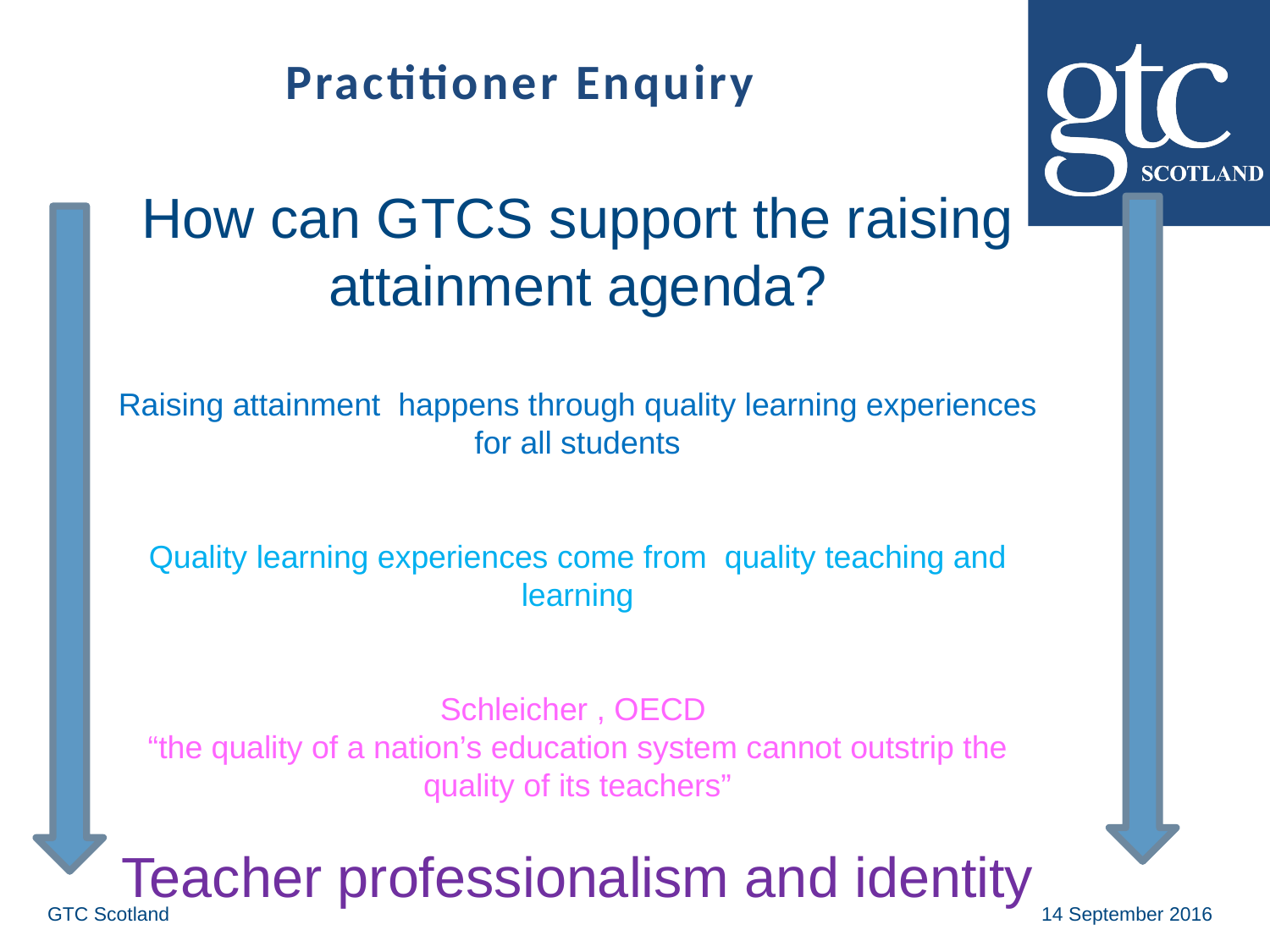

# Practitioner Enquiry
How can GTCS support the raising attainment agenda?

Raising attainment  happens through quality learning experiences for all students

Quality learning experiences come from  quality teaching and learning

Schleicher , OECD
“the quality of a nation’s education system cannot outstrip the quality of its teachers”

Teacher professionalism and identity

GTC Scotland
14 September 2016